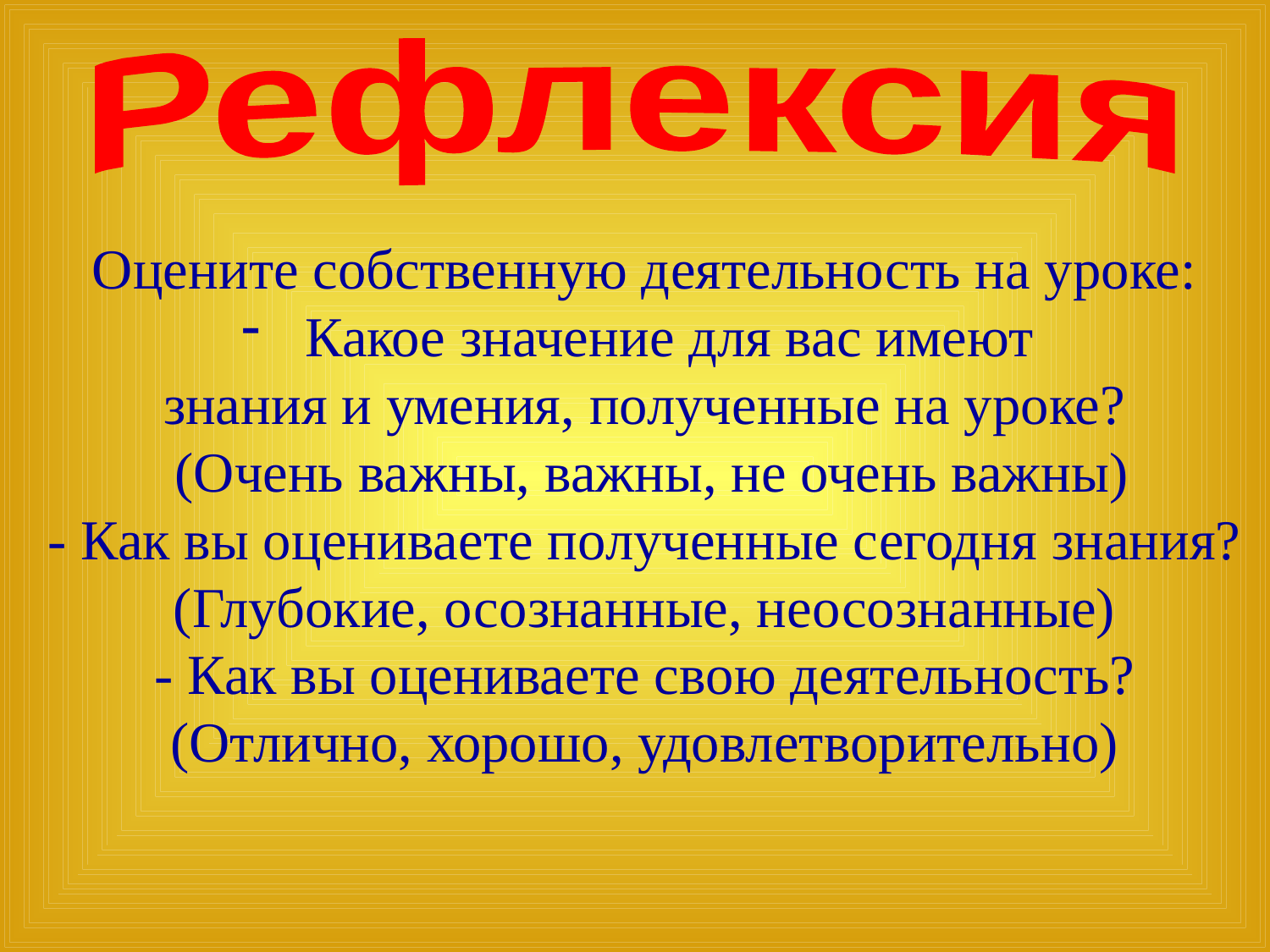

Рефлексия
Оцените собственную деятельность на уроке:
Какое значение для вас имеют
знания и умения, полученные на уроке?
 (Очень важны, важны, не очень важны)
- Как вы оцениваете полученные сегодня знания?
(Глубокие, осознанные, неосознанные)
- Как вы оцениваете свою деятельность? (Отлично, хорошо, удовлетворительно)